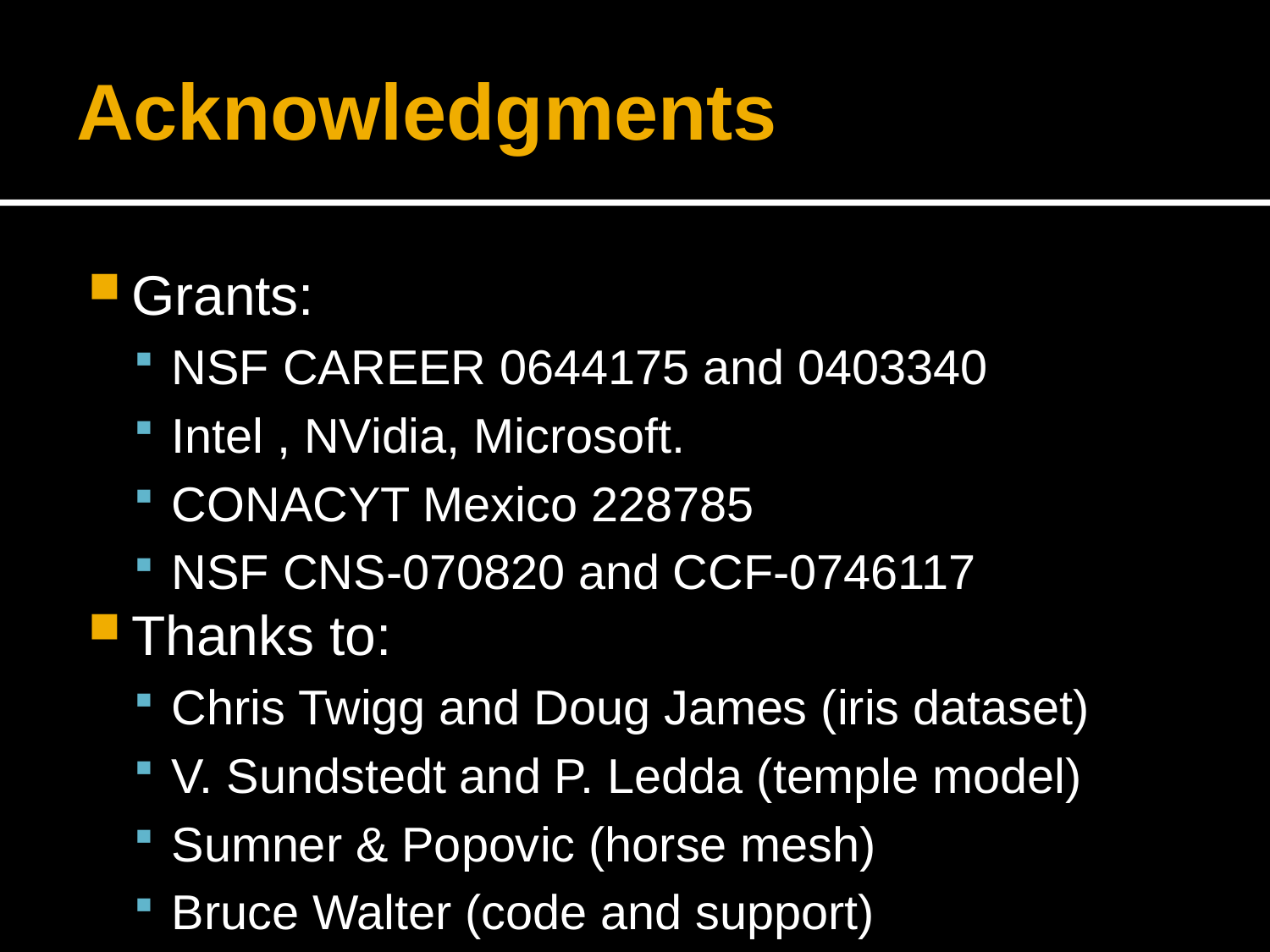

# Acknowledgments
Grants:
NSF CAREER 0644175 and 0403340
Intel , NVidia, Microsoft.
CONACYT Mexico 228785
NSF CNS-070820 and CCF-0746117
Thanks to:
Chris Twigg and Doug James (iris dataset)
V. Sundstedt and P. Ledda (temple model)
Sumner & Popovic (horse mesh)
Bruce Walter (code and support)